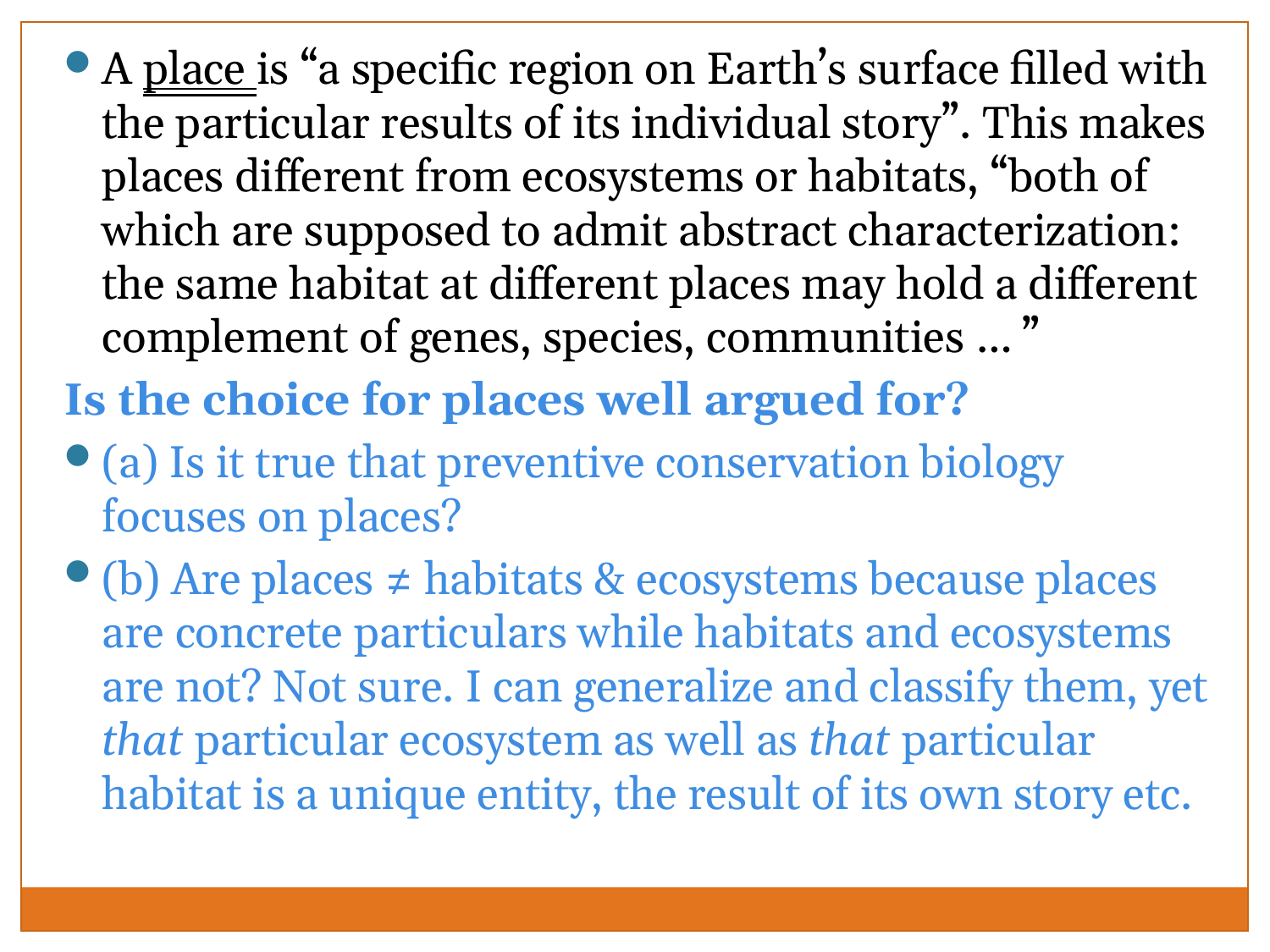

A place is “a specific region on Earth’s surface filled with the particular results of its individual story”. This makes places different from ecosystems or habitats, “both of which are supposed to admit abstract characterization: the same habitat at different places may hold a different complement of genes, species, communities … ”
Is the choice for places well argued for?
(a) Is it true that preventive conservation biology focuses on places?
(b) Are places ≠ habitats & ecosystems because places are concrete particulars while habitats and ecosystems are not? Not sure. I can generalize and classify them, yet that particular ecosystem as well as that particular habitat is a unique entity, the result of its own story etc.